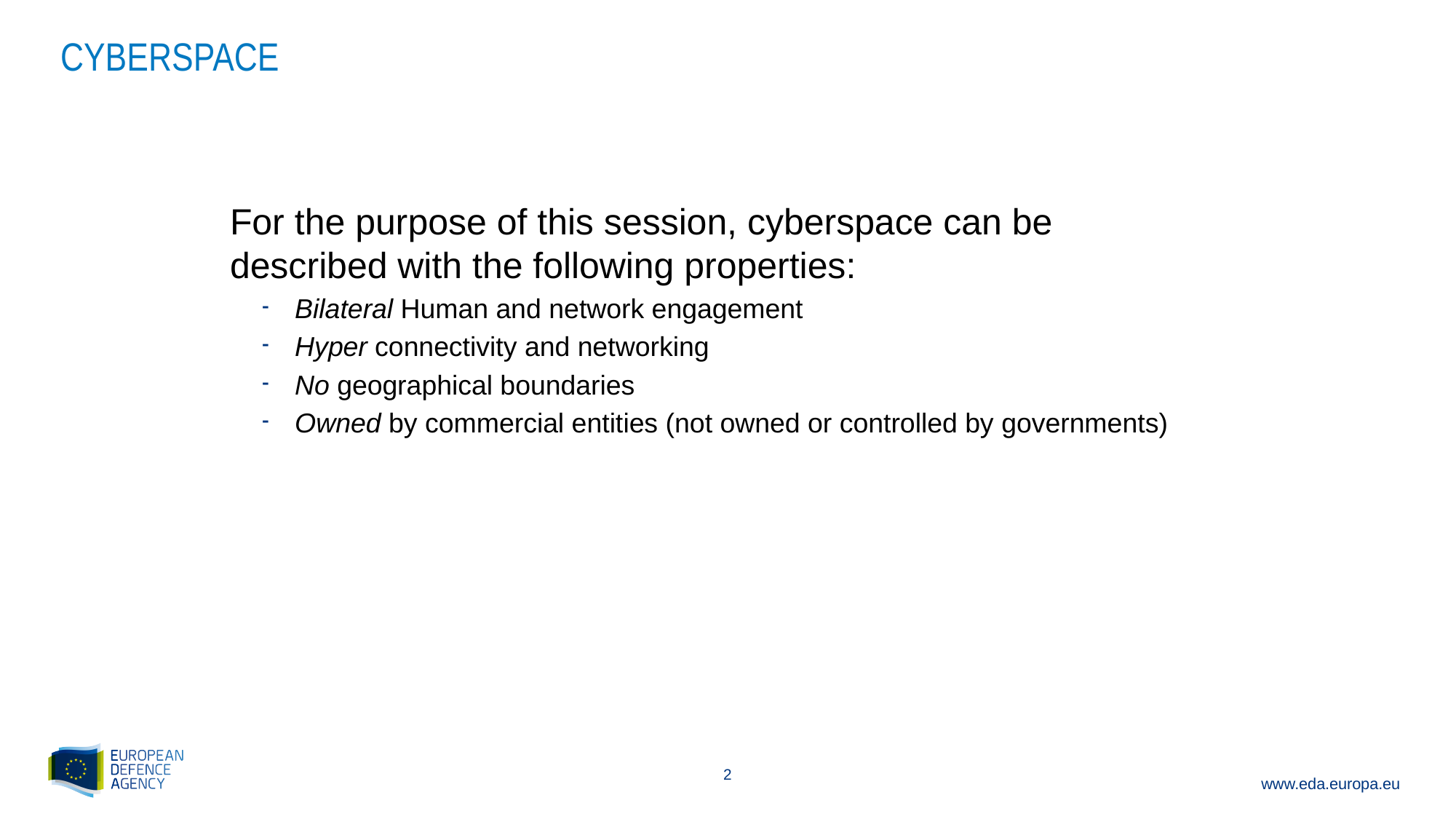

# Cyberspace
For the purpose of this session, cyberspace can be described with the following properties:
Bilateral Human and network engagement
Hyper connectivity and networking
No geographical boundaries
Owned by commercial entities (not owned or controlled by governments)